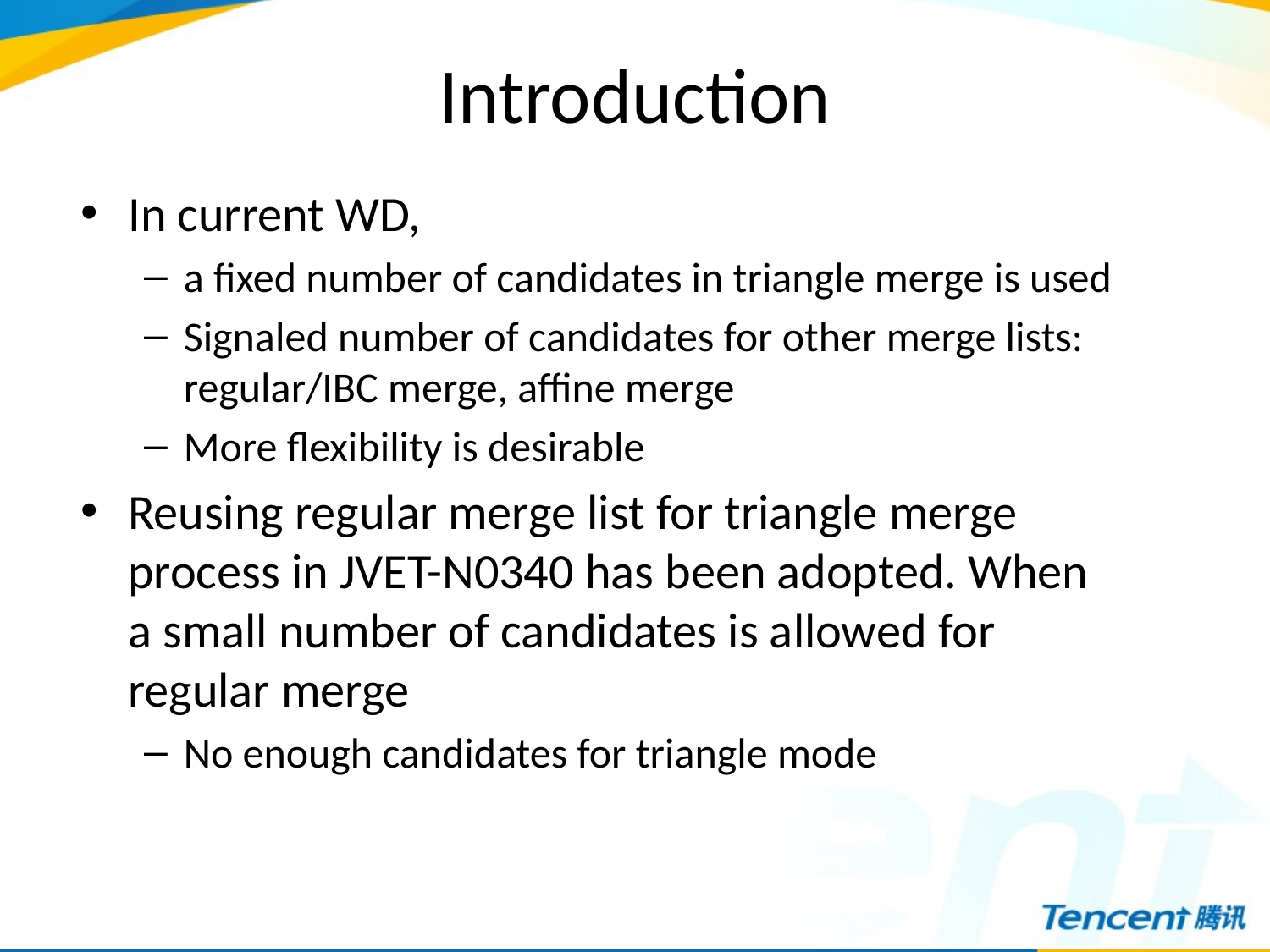

# Introduction
In current WD,
a fixed number of candidates in triangle merge is used
Signaled number of candidates for other merge lists: regular/IBC merge, affine merge
More flexibility is desirable
Reusing regular merge list for triangle merge process in JVET-N0340 has been adopted. When a small number of candidates is allowed for regular merge
No enough candidates for triangle mode